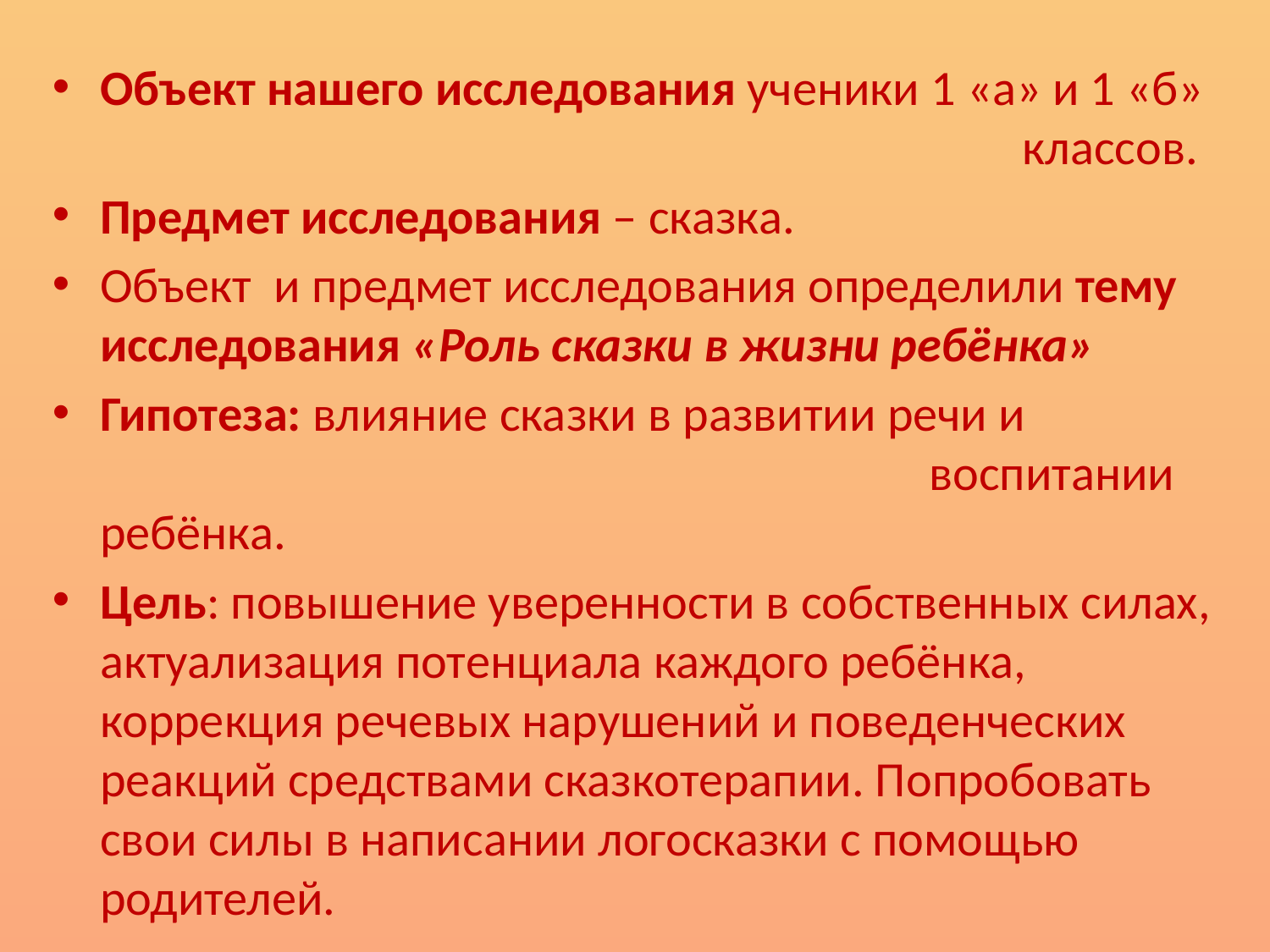

Объект нашего исследования ученики 1 «а» и 1 «б»    	                                                                       классов.
Предмет исследования – сказка.
Объект  и предмет исследования определили тему исследования «Роль сказки в жизни ребёнка»
Гипотеза: влияние сказки в развитии речи и 							      воспитании ребёнка.
Цель: повышение уверенности в собственных силах, актуализация потенциала каждого ребёнка, коррекция речевых нарушений и поведенческих реакций средствами сказкотерапии. Попробовать свои силы в написании логосказки с помощью родителей.